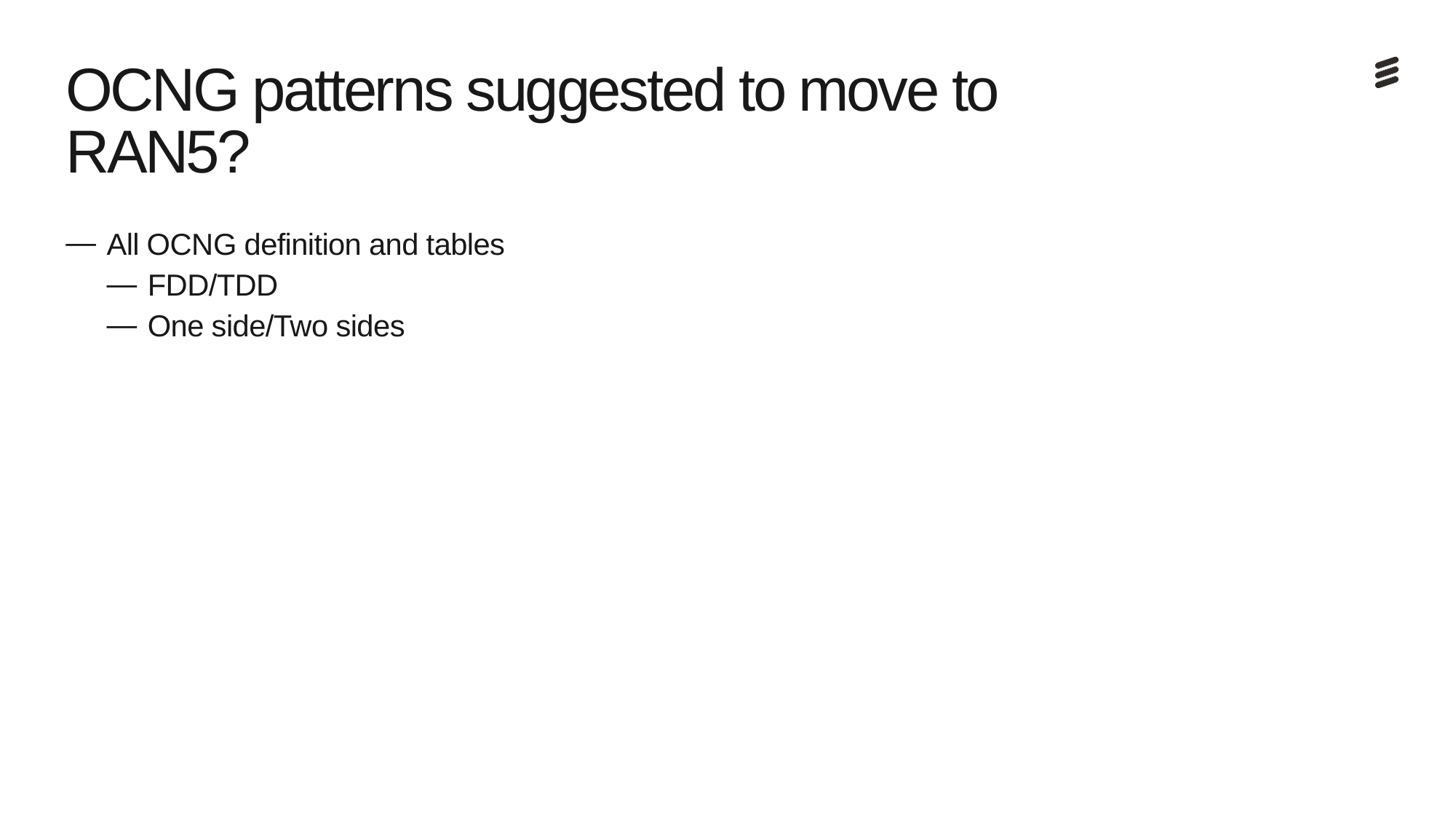

# OCNG patterns suggested to move to RAN5?
All OCNG definition and tables
FDD/TDD
One side/Two sides